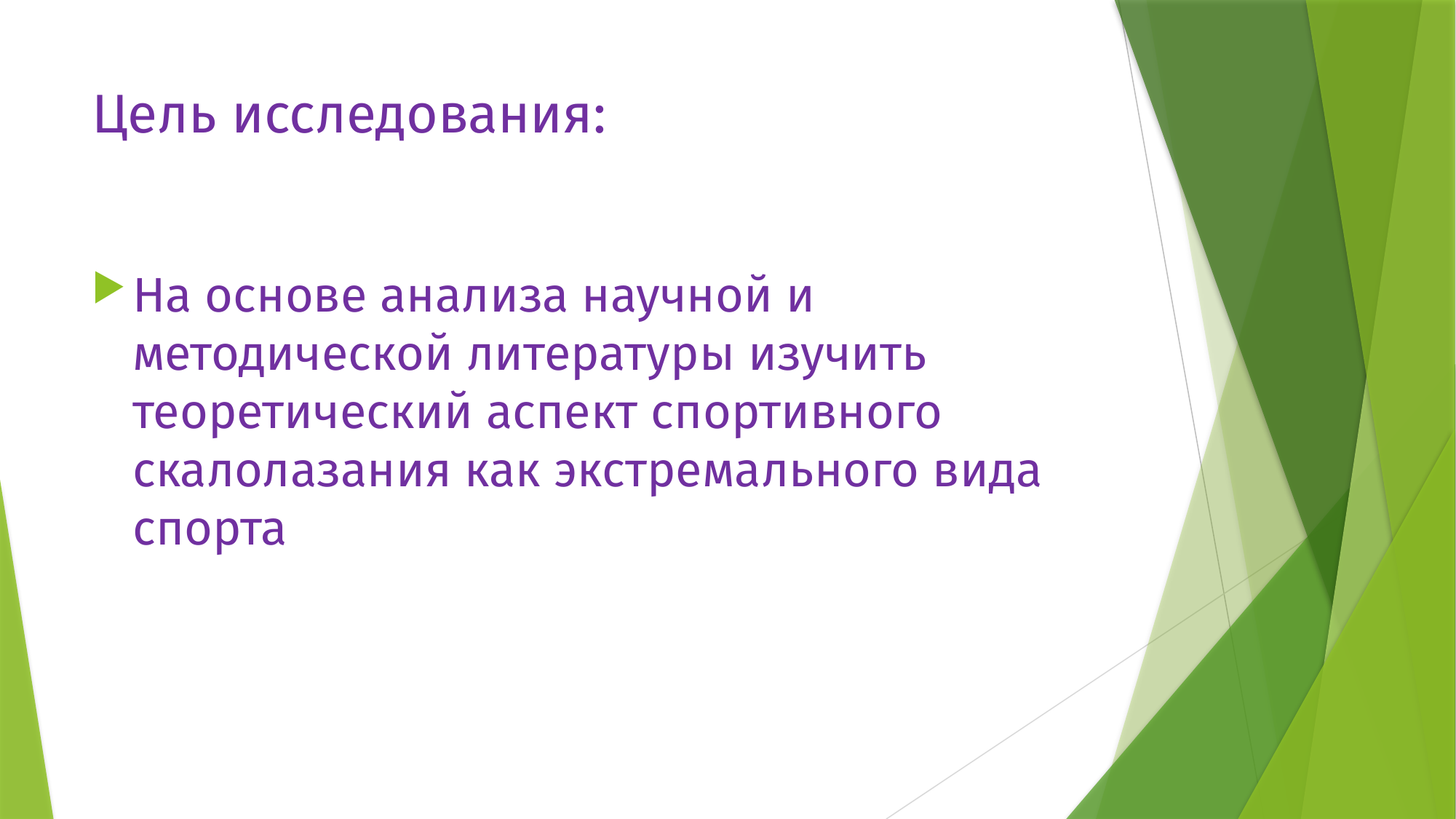

# Цель исследования:
На основе анализа научной и методической литературы изучить теоретический аспект спортивного скалолазания как экстремального вида спорта